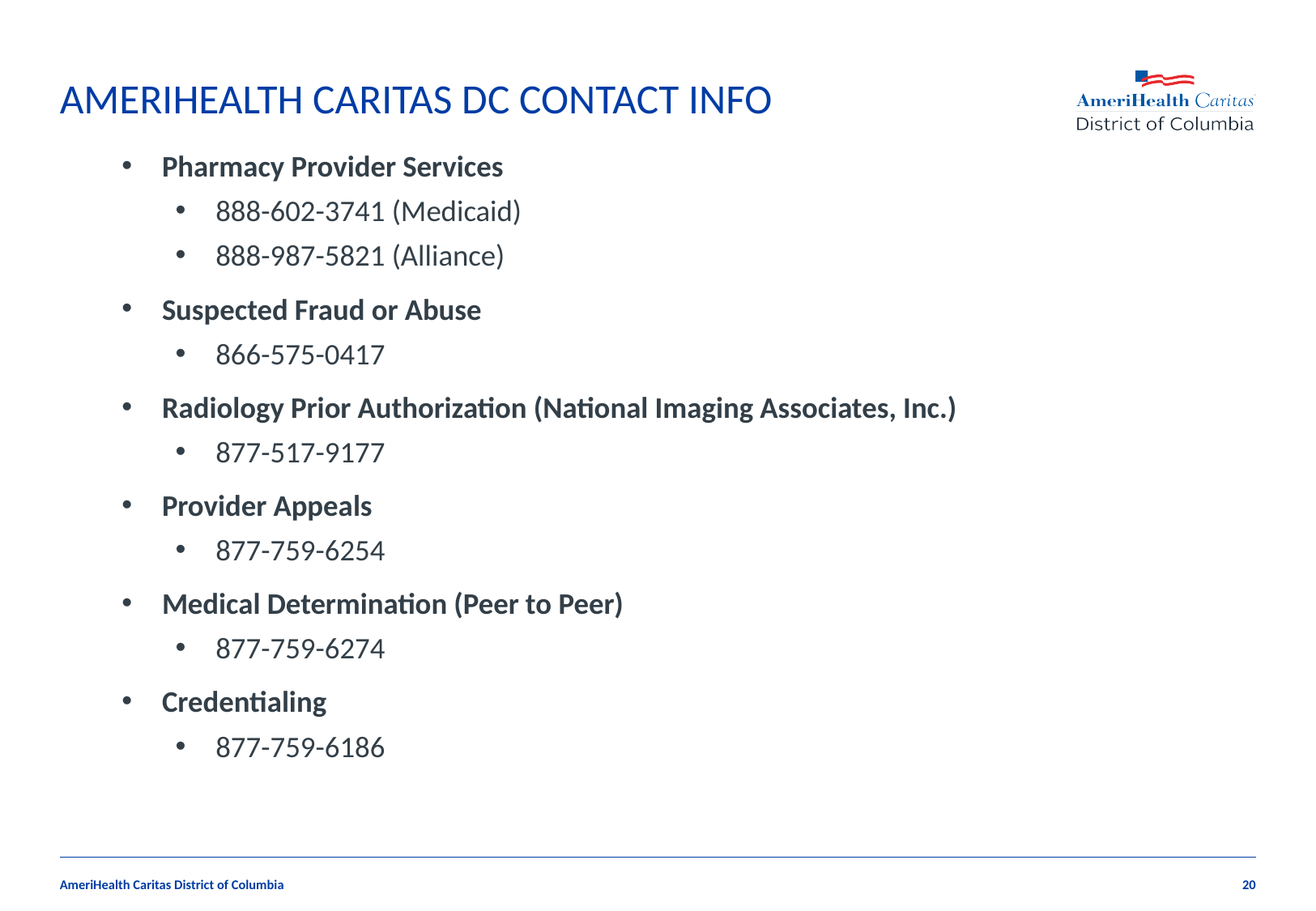

# AMERIHEALTH CARITAS DC CONTACT INFO
Pharmacy Provider Services
888-602-3741 (Medicaid)
888-987-5821 (Alliance)
Suspected Fraud or Abuse
866-575-0417
Radiology Prior Authorization (National Imaging Associates, Inc.)
877-517-9177
Provider Appeals
877-759-6254
Medical Determination (Peer to Peer)
877-759-6274
Credentialing
877-759-6186

AmeriHealth Caritas District of Columbia
20